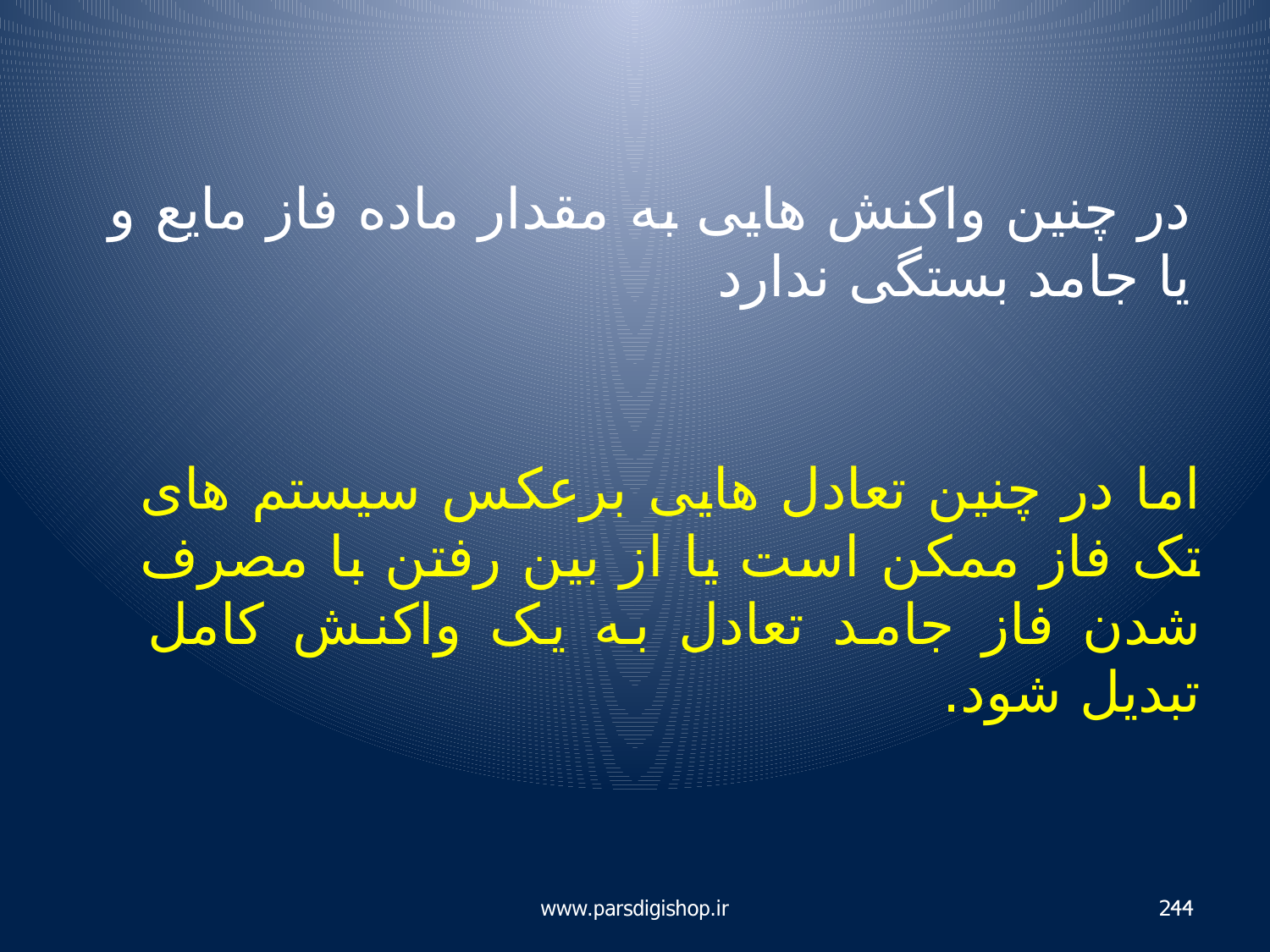

در چنین واکنش هایی به مقدار ماده فاز مایع و یا جامد بستگی ندارد
اما در چنین تعادل هایی برعکس سیستم های تک فاز ممکن است یا از بین رفتن با مصرف شدن فاز جامد تعادل به یک واکنش کامل تبدیل شود.
www.parsdigishop.ir
244